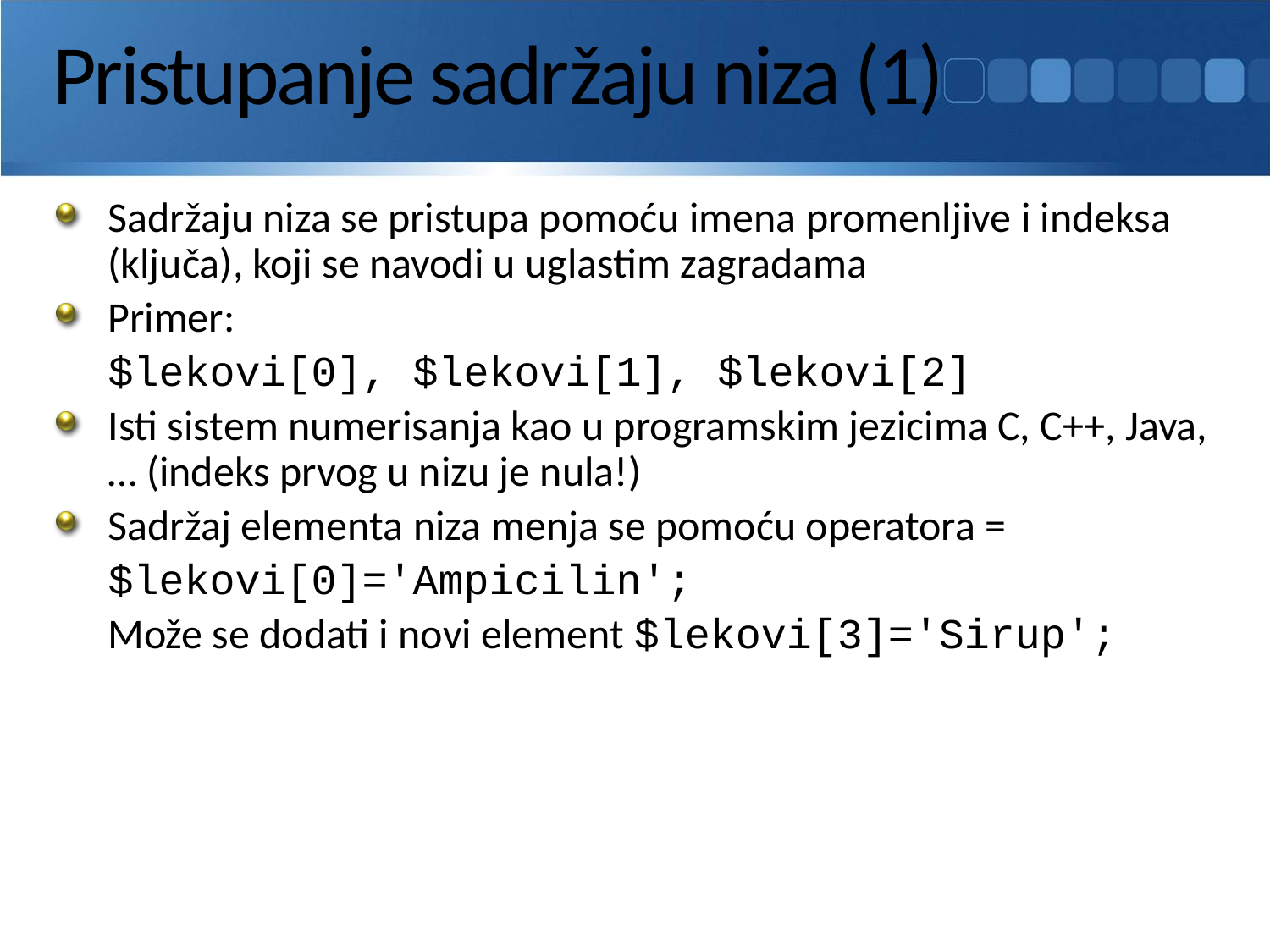

# Pristupanje sadržaju niza (1)
Sadržaju niza se pristupa pomoću imena promenljive i indeksa (ključa), koji se navodi u uglastim zagradama
Primer:
	$lekovi[0], $lekovi[1], $lekovi[2]
Isti sistem numerisanja kao u programskim jezicima C, C++, Java,… (indeks prvog u nizu je nula!)
Sadržaj elementa niza menja se pomoću operatora =
	$lekovi[0]='Ampicilin';
	Može se dodati i novi element $lekovi[3]='Sirup';

Upotreba nizova
134